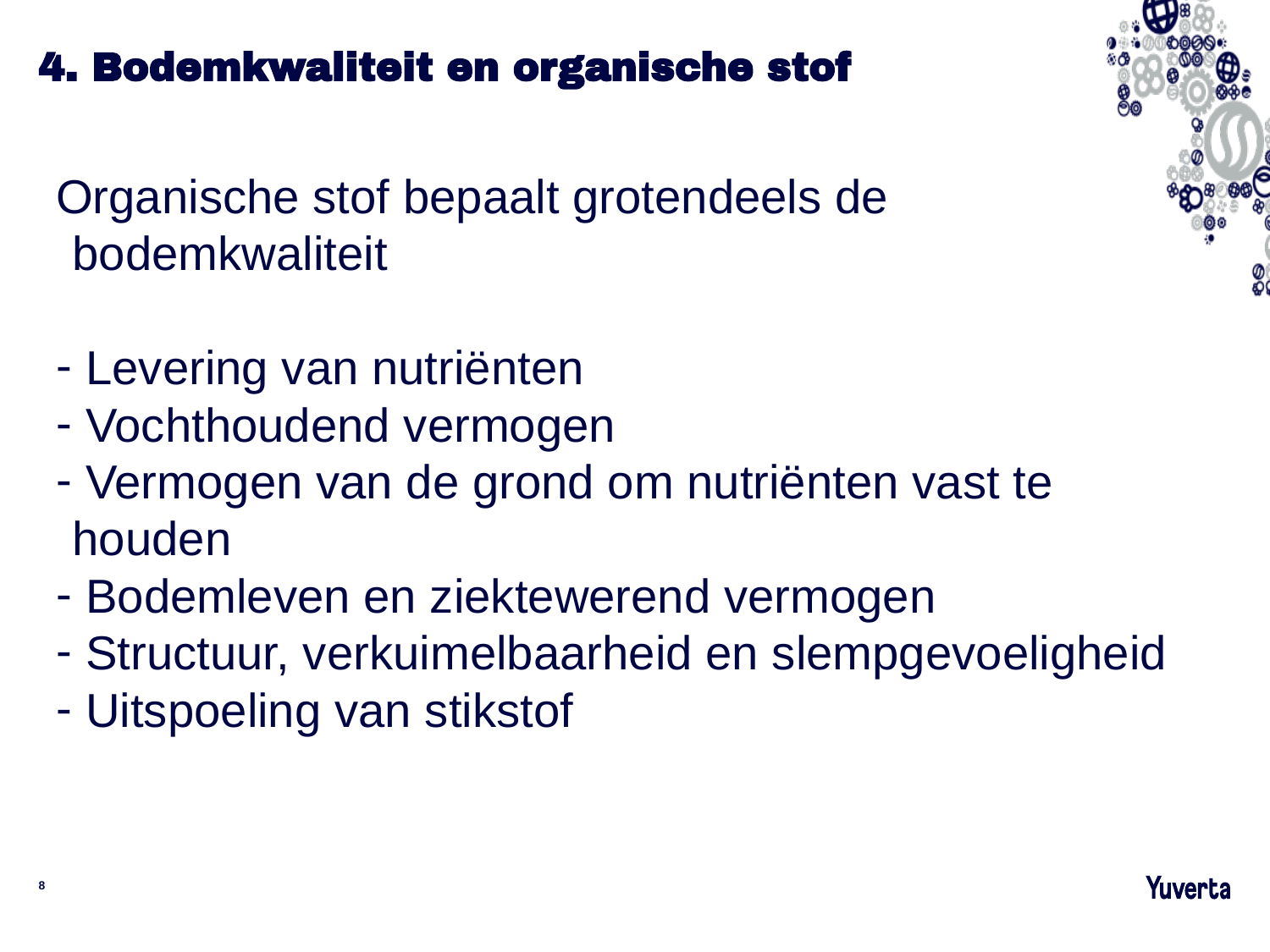

# 4. Bodemkwaliteit en organische stof
Organische stof bepaalt grotendeels de bodemkwaliteit

 Levering van nutriënten
 Vochthoudend vermogen
 Vermogen van de grond om nutriënten vast te houden
 Bodemleven en ziektewerend vermogen
 Structuur, verkuimelbaarheid en slempgevoeligheid
 Uitspoeling van stikstof

8